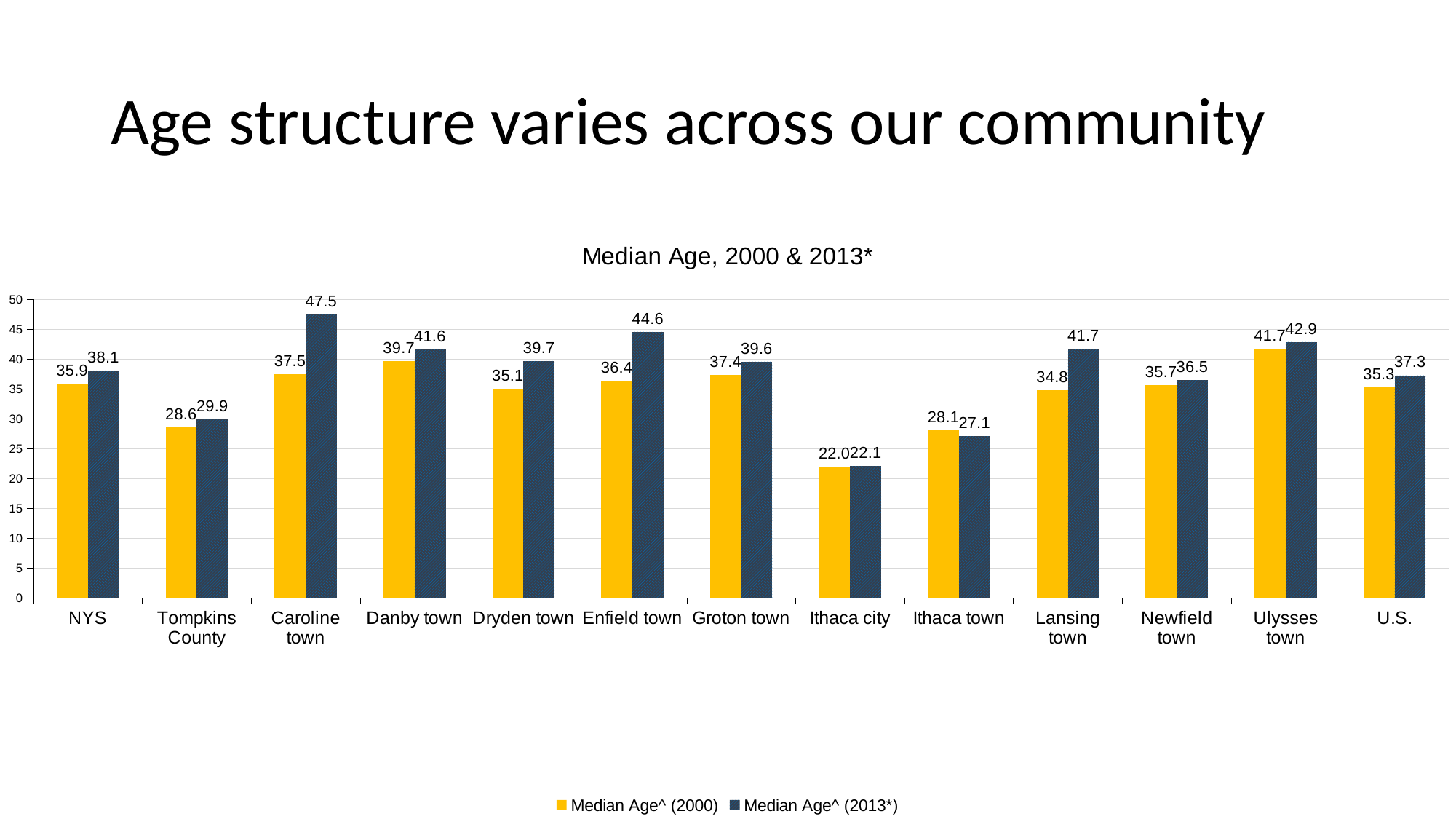

# Age structure varies across our community

### Chart:

| Category | Median Age^ (2000) | Median Age^ (2013*) |
|---|---|---|
| NYS | 35.9 | 38.1 |
| Tompkins County | 28.6 | 29.9 |
| Caroline town | 37.5 | 47.5 |
| Danby town | 39.7 | 41.6 |
| Dryden town | 35.1 | 39.7 |
| Enfield town | 36.4 | 44.6 |
| Groton town | 37.4 | 39.6 |
| Ithaca city | 22.0 | 22.1 |
| Ithaca town | 28.1 | 27.1 |
| Lansing town | 34.8 | 41.7 |
| Newfield town | 35.7 | 36.5 |
| Ulysses town | 41.7 | 42.9 |
| U.S. | 35.3 | 37.3 |